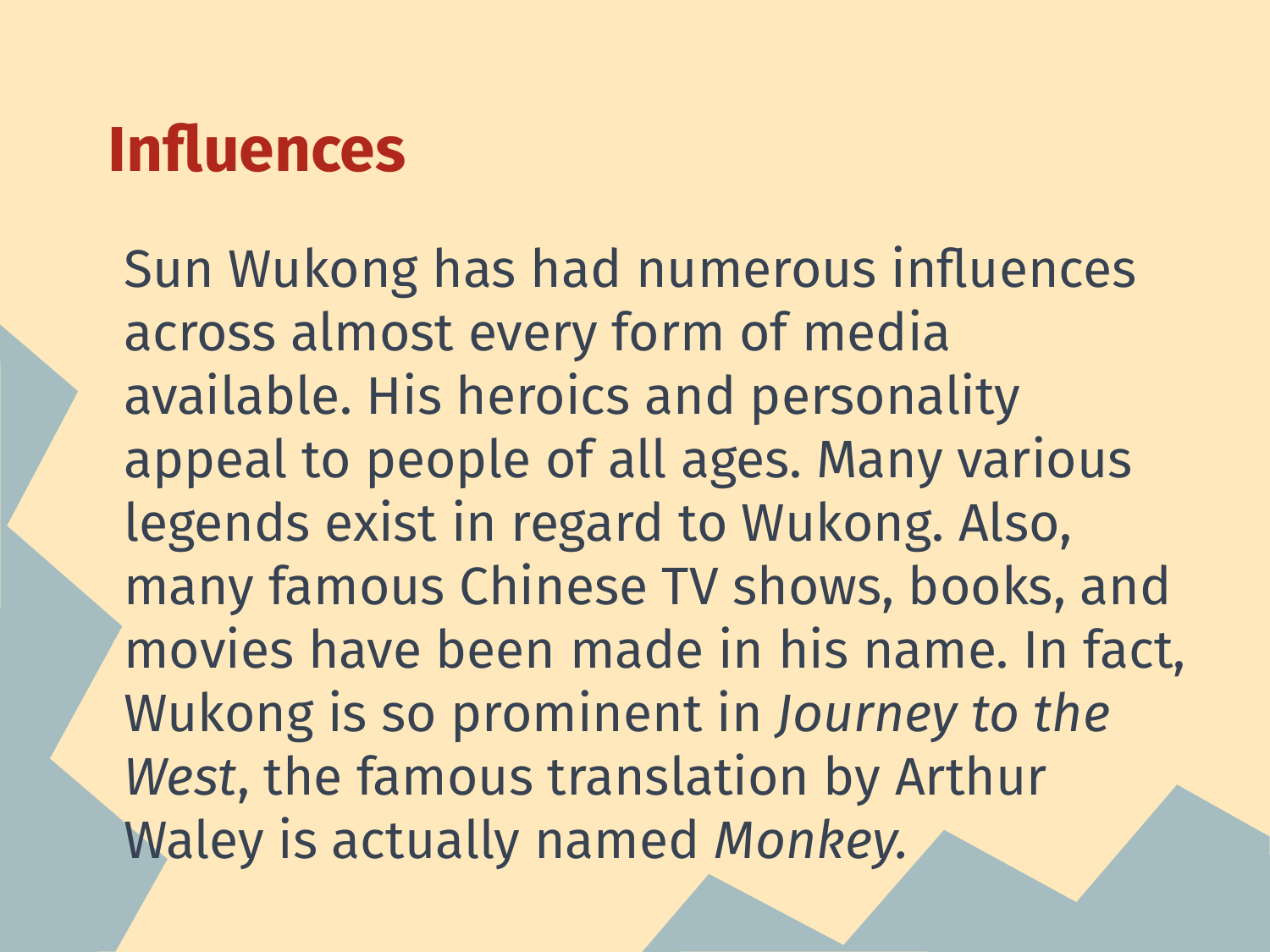

# Influences
	Sun Wukong has had numerous influences across almost every form of media available. His heroics and personality appeal to people of all ages. Many various legends exist in regard to Wukong. Also, many famous Chinese TV shows, books, and movies have been made in his name. In fact, Wukong is so prominent in Journey to the West, the famous translation by Arthur Waley is actually named Monkey.